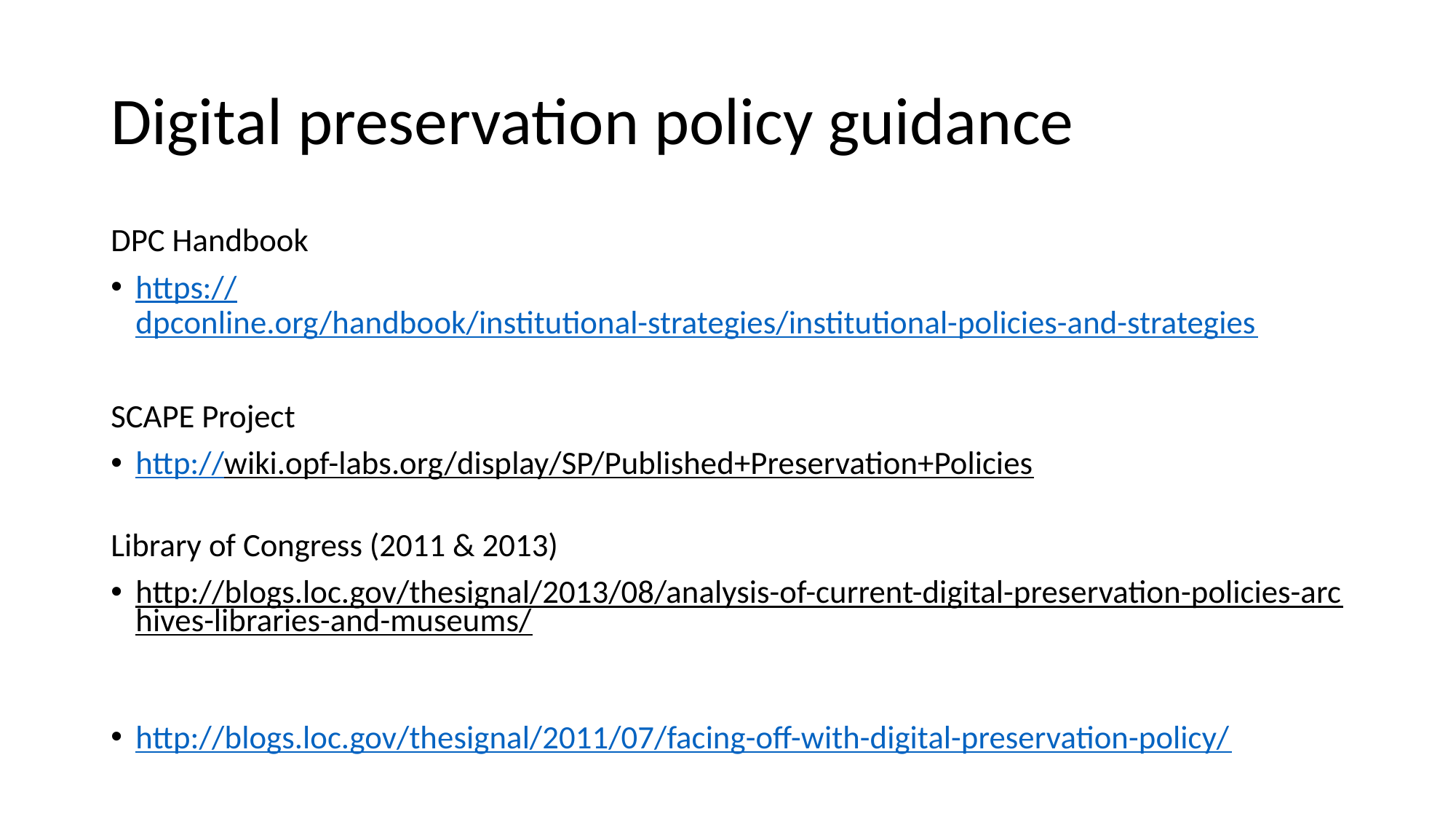

# Digital preservation policy guidance
DPC Handbook
https://dpconline.org/handbook/institutional-strategies/institutional-policies-and-strategies

SCAPE Project
http://wiki.opf-labs.org/display/SP/Published+Preservation+Policies
Library of Congress (2011 & 2013)
http://blogs.loc.gov/thesignal/2013/08/analysis-of-current-digital-preservation-policies-archives-libraries-and-museums/
http://blogs.loc.gov/thesignal/2011/07/facing-off-with-digital-preservation-policy/